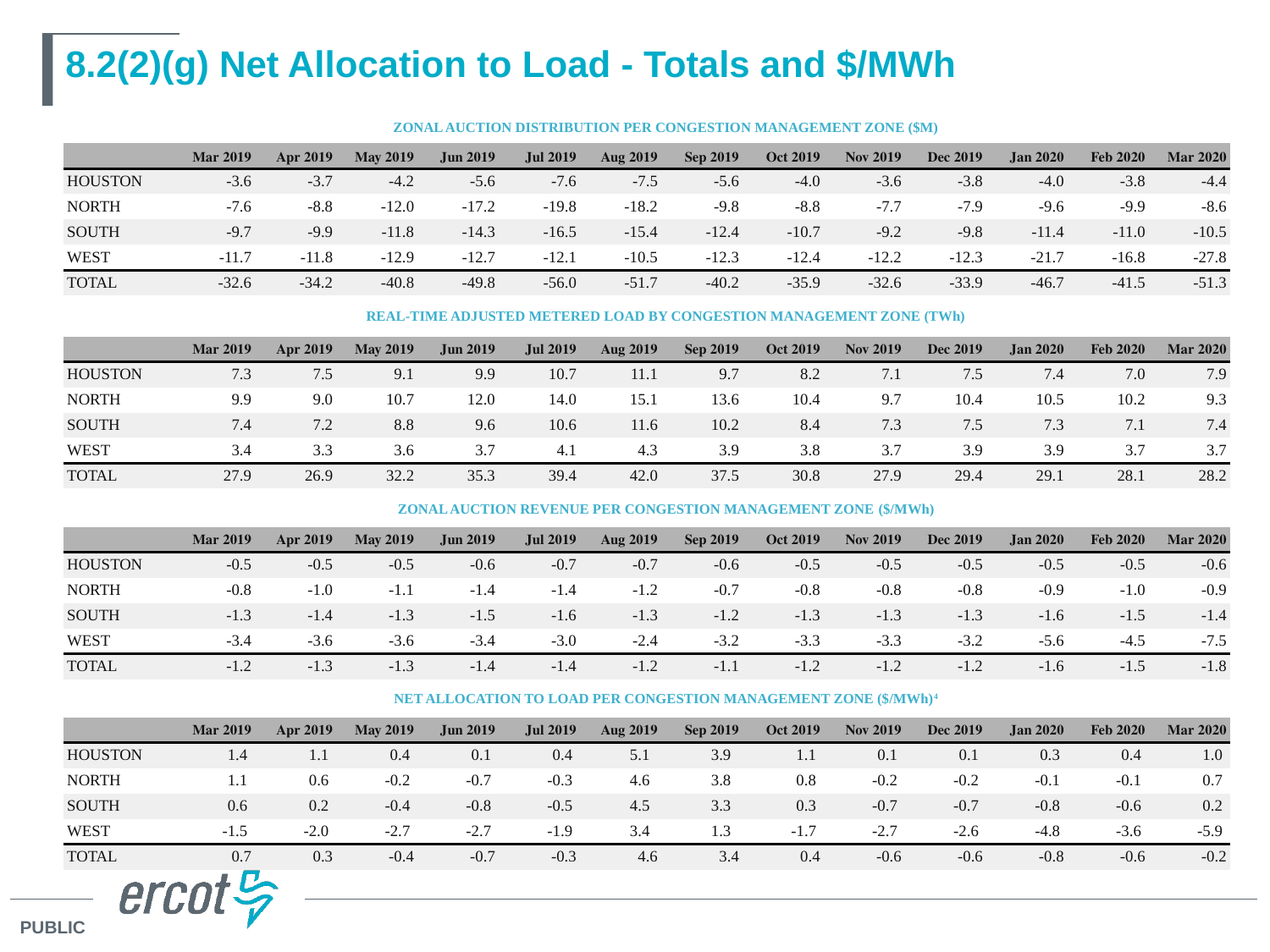

# 8.2(2)(g) Net Allocation to Load - Totals and $/MWh
ZONAL AUCTION DISTRIBUTION PER CONGESTION MANAGEMENT ZONE ($M)
|  | Mar 2019 | Apr 2019 | May 2019 | Jun 2019 | Jul 2019 | Aug 2019 | Sep 2019 | Oct 2019 | Nov 2019 | Dec 2019 | Jan 2020 | Feb 2020 | Mar 2020 |
| --- | --- | --- | --- | --- | --- | --- | --- | --- | --- | --- | --- | --- | --- |
| HOUSTON | -3.6 | -3.7 | -4.2 | -5.6 | -7.6 | -7.5 | -5.6 | -4.0 | -3.6 | -3.8 | -4.0 | -3.8 | -4.4 |
| NORTH | -7.6 | -8.8 | -12.0 | -17.2 | -19.8 | -18.2 | -9.8 | -8.8 | -7.7 | -7.9 | -9.6 | -9.9 | -8.6 |
| SOUTH | -9.7 | -9.9 | -11.8 | -14.3 | -16.5 | -15.4 | -12.4 | -10.7 | -9.2 | -9.8 | -11.4 | -11.0 | -10.5 |
| WEST | -11.7 | -11.8 | -12.9 | -12.7 | -12.1 | -10.5 | -12.3 | -12.4 | -12.2 | -12.3 | -21.7 | -16.8 | -27.8 |
| TOTAL | -32.6 | -34.2 | -40.8 | -49.8 | -56.0 | -51.7 | -40.2 | -35.9 | -32.6 | -33.9 | -46.7 | -41.5 | -51.3 |
REAL-TIME ADJUSTED METERED LOAD BY CONGESTION MANAGEMENT ZONE (TWh)
|  | Mar 2019 | Apr 2019 | May 2019 | Jun 2019 | Jul 2019 | Aug 2019 | Sep 2019 | Oct 2019 | Nov 2019 | Dec 2019 | Jan 2020 | Feb 2020 | Mar 2020 |
| --- | --- | --- | --- | --- | --- | --- | --- | --- | --- | --- | --- | --- | --- |
| HOUSTON | 7.3 | 7.5 | 9.1 | 9.9 | 10.7 | 11.1 | 9.7 | 8.2 | 7.1 | 7.5 | 7.4 | 7.0 | 7.9 |
| NORTH | 9.9 | 9.0 | 10.7 | 12.0 | 14.0 | 15.1 | 13.6 | 10.4 | 9.7 | 10.4 | 10.5 | 10.2 | 9.3 |
| SOUTH | 7.4 | 7.2 | 8.8 | 9.6 | 10.6 | 11.6 | 10.2 | 8.4 | 7.3 | 7.5 | 7.3 | 7.1 | 7.4 |
| WEST | 3.4 | 3.3 | 3.6 | 3.7 | 4.1 | 4.3 | 3.9 | 3.8 | 3.7 | 3.9 | 3.9 | 3.7 | 3.7 |
| TOTAL | 27.9 | 26.9 | 32.2 | 35.3 | 39.4 | 42.0 | 37.5 | 30.8 | 27.9 | 29.4 | 29.1 | 28.1 | 28.2 |
ZONAL AUCTION REVENUE PER CONGESTION MANAGEMENT ZONE ($/MWh)
|  | Mar 2019 | Apr 2019 | May 2019 | Jun 2019 | Jul 2019 | Aug 2019 | Sep 2019 | Oct 2019 | Nov 2019 | Dec 2019 | Jan 2020 | Feb 2020 | Mar 2020 |
| --- | --- | --- | --- | --- | --- | --- | --- | --- | --- | --- | --- | --- | --- |
| HOUSTON | -0.5 | -0.5 | -0.5 | -0.6 | -0.7 | -0.7 | -0.6 | -0.5 | -0.5 | -0.5 | -0.5 | -0.5 | -0.6 |
| NORTH | -0.8 | -1.0 | -1.1 | -1.4 | -1.4 | -1.2 | -0.7 | -0.8 | -0.8 | -0.8 | -0.9 | -1.0 | -0.9 |
| SOUTH | -1.3 | -1.4 | -1.3 | -1.5 | -1.6 | -1.3 | -1.2 | -1.3 | -1.3 | -1.3 | -1.6 | -1.5 | -1.4 |
| WEST | -3.4 | -3.6 | -3.6 | -3.4 | -3.0 | -2.4 | -3.2 | -3.3 | -3.3 | -3.2 | -5.6 | -4.5 | -7.5 |
| TOTAL | -1.2 | -1.3 | -1.3 | -1.4 | -1.4 | -1.2 | -1.1 | -1.2 | -1.2 | -1.2 | -1.6 | -1.5 | -1.8 |
NET ALLOCATION TO LOAD PER CONGESTION MANAGEMENT ZONE ($/MWh)4
|  | Mar 2019 | Apr 2019 | May 2019 | Jun 2019 | Jul 2019 | Aug 2019 | Sep 2019 | Oct 2019 | Nov 2019 | Dec 2019 | Jan 2020 | Feb 2020 | Mar 2020 |
| --- | --- | --- | --- | --- | --- | --- | --- | --- | --- | --- | --- | --- | --- |
| HOUSTON | 1.4 | 1.1 | 0.4 | 0.1 | 0.4 | 5.1 | 3.9 | 1.1 | 0.1 | 0.1 | 0.3 | 0.4 | 1.0 |
| NORTH | 1.1 | 0.6 | -0.2 | -0.7 | -0.3 | 4.6 | 3.8 | 0.8 | -0.2 | -0.2 | -0.1 | -0.1 | 0.7 |
| SOUTH | 0.6 | 0.2 | -0.4 | -0.8 | -0.5 | 4.5 | 3.3 | 0.3 | -0.7 | -0.7 | -0.8 | -0.6 | 0.2 |
| WEST | -1.5 | -2.0 | -2.7 | -2.7 | -1.9 | 3.4 | 1.3 | -1.7 | -2.7 | -2.6 | -4.8 | -3.6 | -5.9 |
| TOTAL | 0.7 | 0.3 | -0.4 | -0.7 | -0.3 | 4.6 | 3.4 | 0.4 | -0.6 | -0.6 | -0.8 | -0.6 | -0.2 |